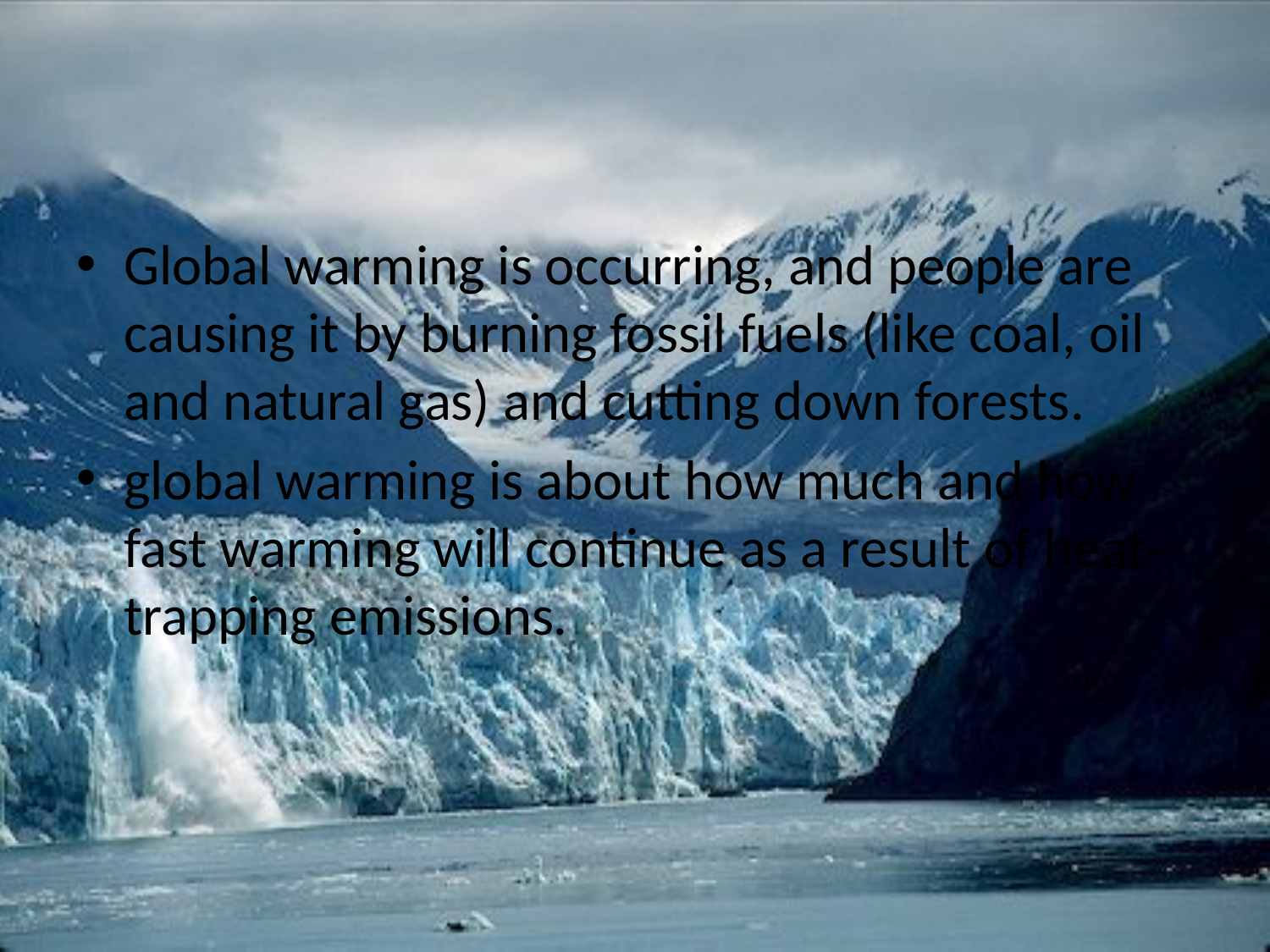

#
Global warming is occurring, and people are causing it by burning fossil fuels (like coal, oil and natural gas) and cutting down forests.
global warming is about how much and how fast warming will continue as a result of heat-trapping emissions.